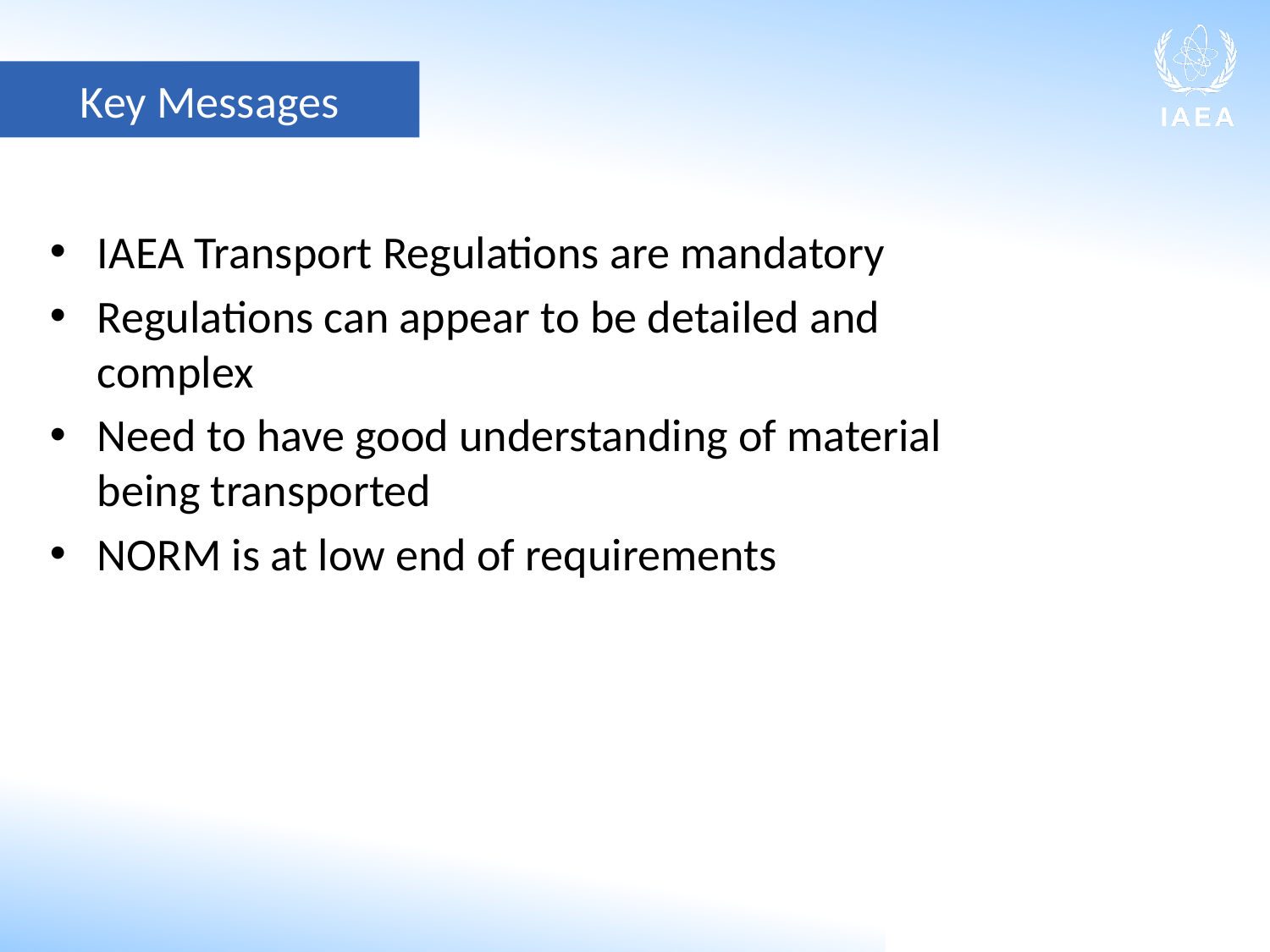

Key Messages
IAEA Transport Regulations are mandatory
Regulations can appear to be detailed and complex
Need to have good understanding of material being transported
NORM is at low end of requirements